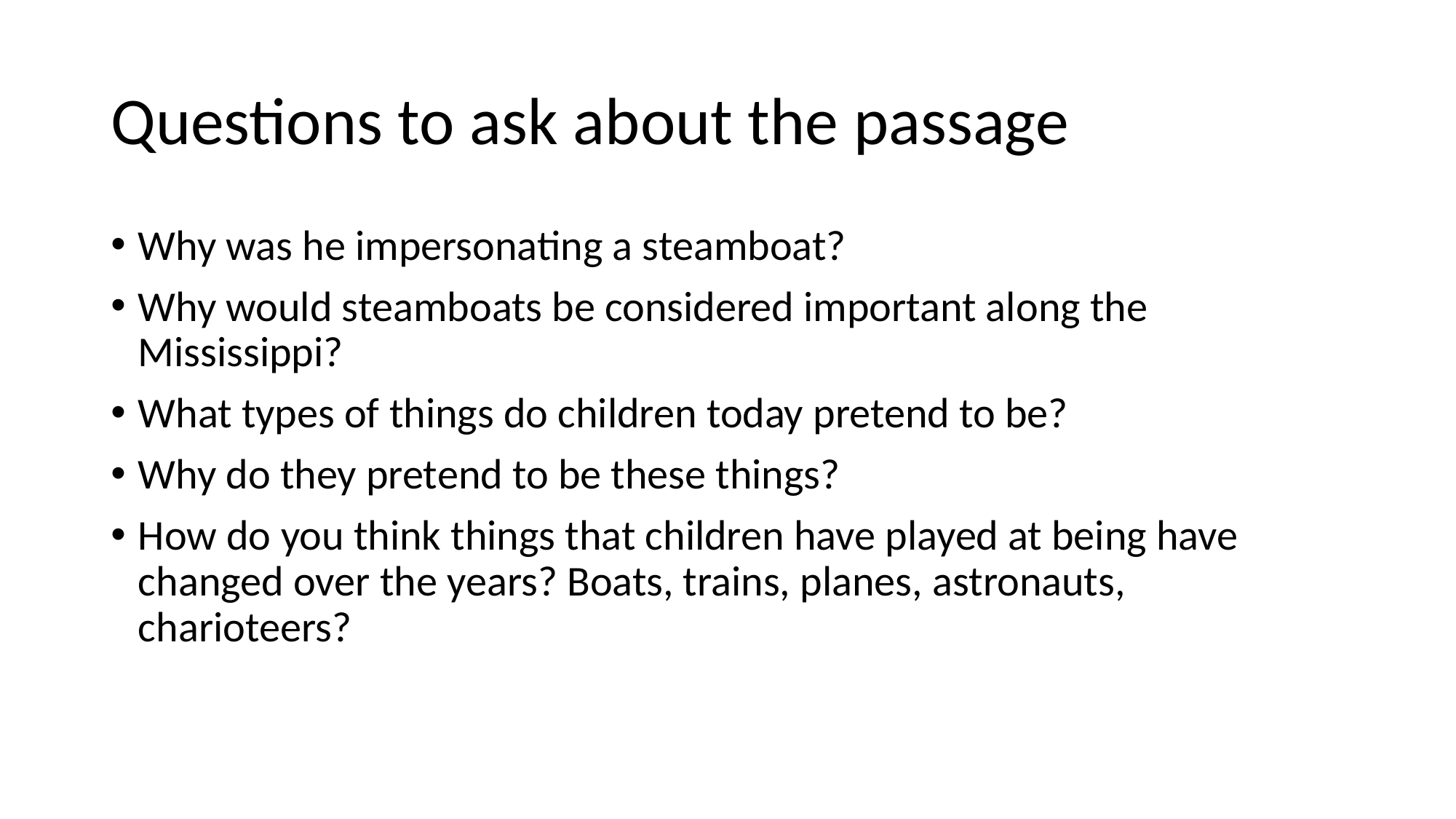

# Questions to ask about the passage
Why was he impersonating a steamboat?
Why would steamboats be considered important along the Mississippi?
What types of things do children today pretend to be?
Why do they pretend to be these things?
How do you think things that children have played at being have changed over the years? Boats, trains, planes, astronauts, charioteers?